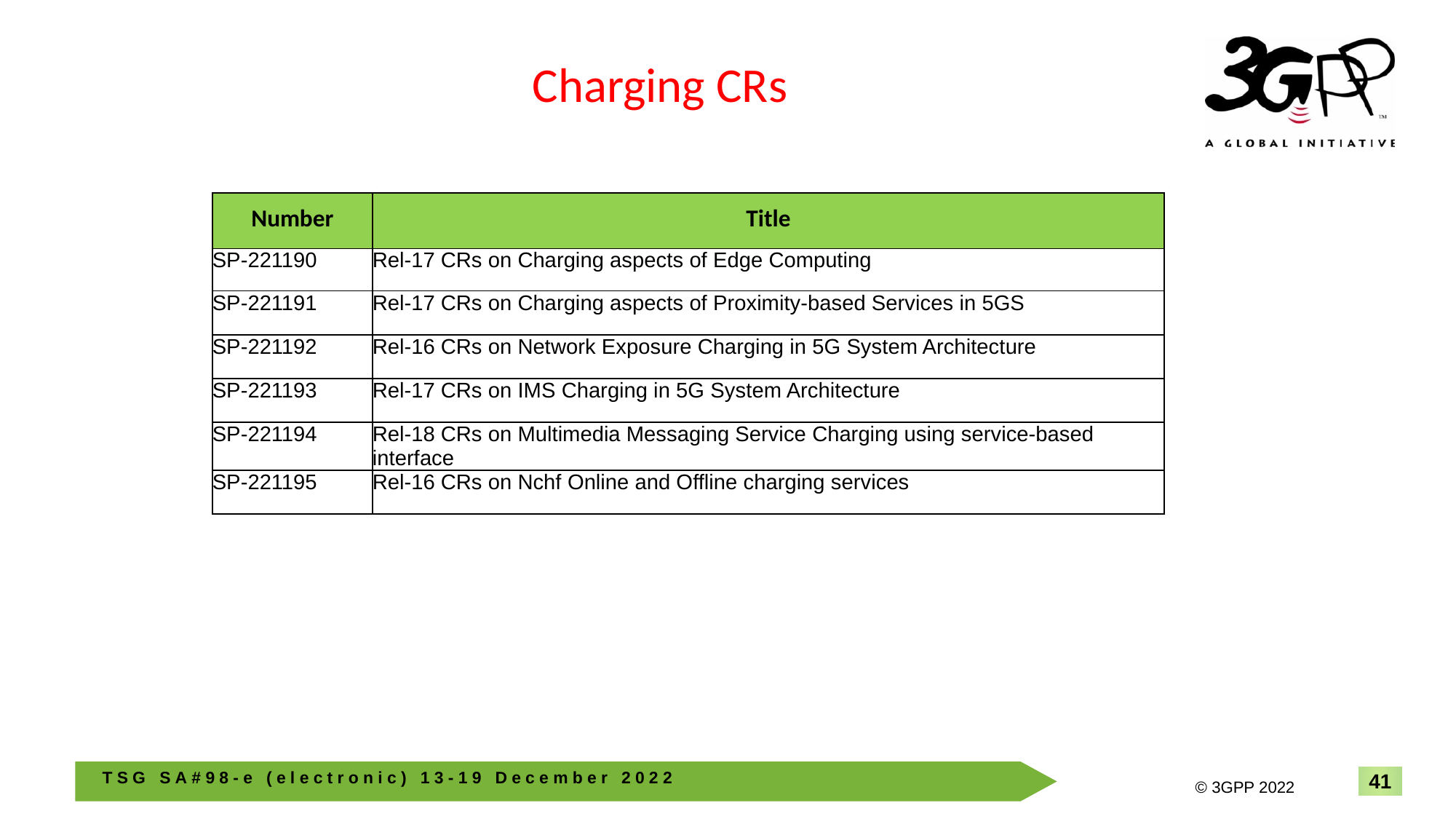

Charging CRs

| Number | Title |
| --- | --- |
| SP-221190 | Rel-17 CRs on Charging aspects of Edge Computing |
| SP-221191 | Rel-17 CRs on Charging aspects of Proximity-based Services in 5GS |
| SP-221192 | Rel-16 CRs on Network Exposure Charging in 5G System Architecture |
| SP-221193 | Rel-17 CRs on IMS Charging in 5G System Architecture |
| SP-221194 | Rel-18 CRs on Multimedia Messaging Service Charging using service-based interface |
| SP-221195 | Rel-16 CRs on Nchf Online and Offline charging services |